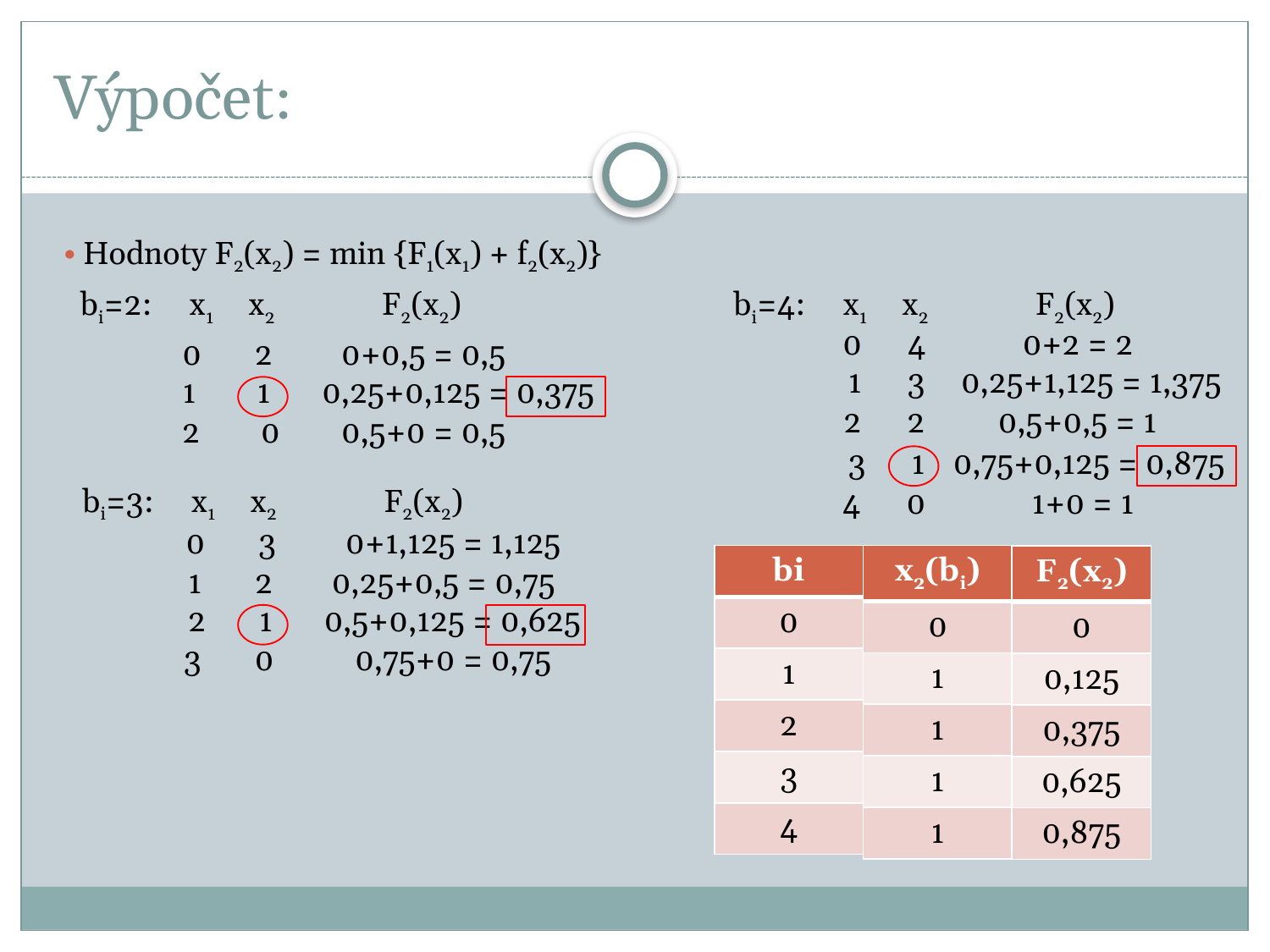

# Výpočet:
 Hodnoty F2(x2) = min {F1(x1) + f2(x2)}
bi=2:     x1     x2              F2(x2)
bi=4:     x1     x2              F2(x2)
0      4
0+2 = 2
0       2
0+0,5 = 0,5
1      3
0,25+1,125 = 1,375
1        1
0,25+0,125 = 0,375

2      2
0,5+0,5 = 1
2        0
0,5+0 = 0,5
3      1
0,75+0,125 = 0,875

bi=3:     x1     x2              F2(x2)
4      0
1+0 = 1
0       3
0+1,125 = 1,125
| bi |
| --- |
| 0 |
| 1 |
| 2 |
| 3 |
| 4 |
| x2(bi) |
| --- |
| 0 |
| 1 |
| 1 |
| 1 |
| 1 |
| F2(x2) |
| --- |
| 0 |
| 0,125 |
| 0,375 |
| 0,625 |
| 0,875 |
1       2
0,25+0,5 = 0,75
2       1
0,5+0,125 = 0,625

3       0
0,75+0 = 0,75